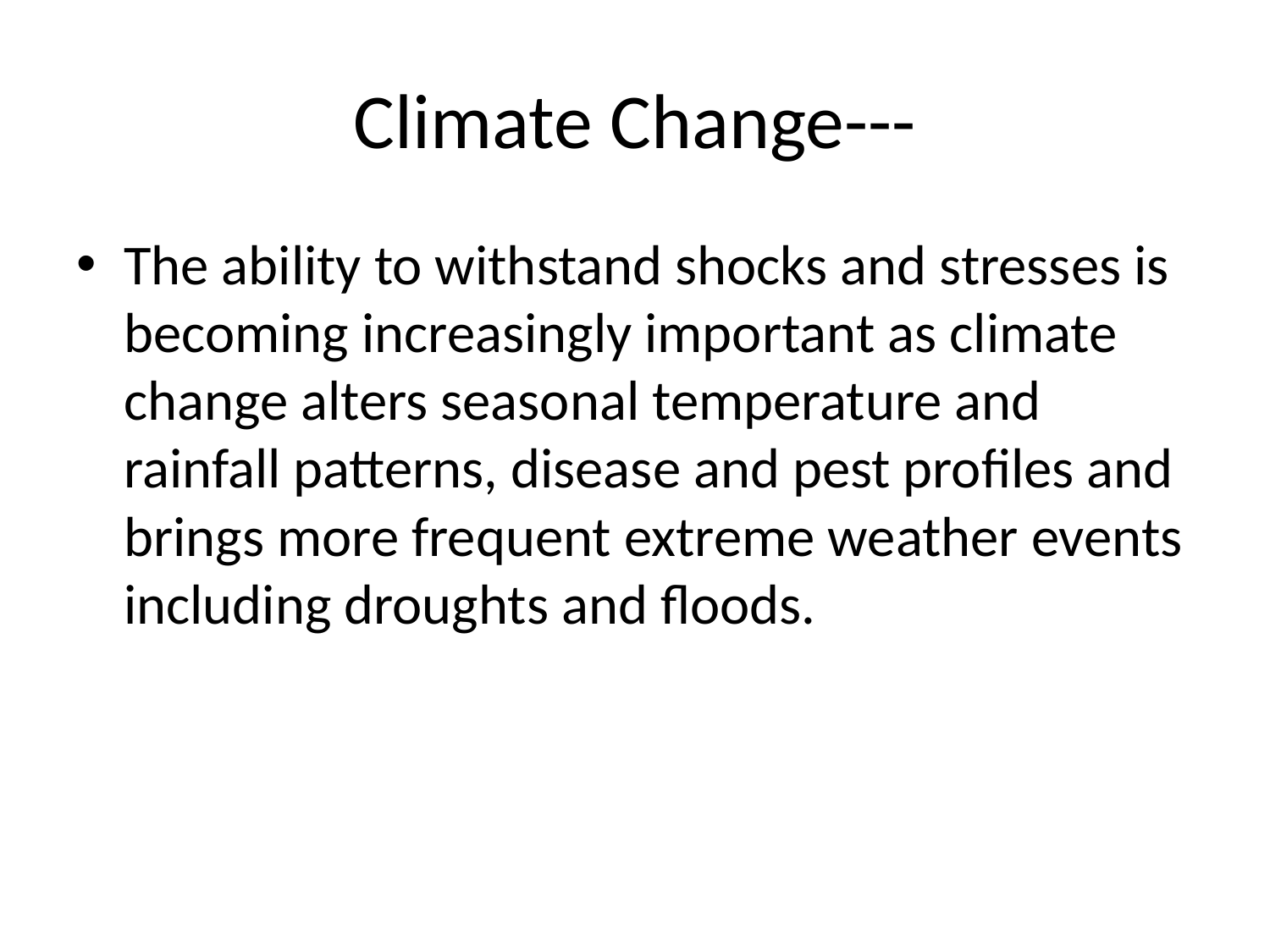

# Climate Change---
The ability to withstand shocks and stresses is becoming increasingly important as climate change alters seasonal temperature and rainfall patterns, disease and pest profiles and brings more frequent extreme weather events including droughts and floods.